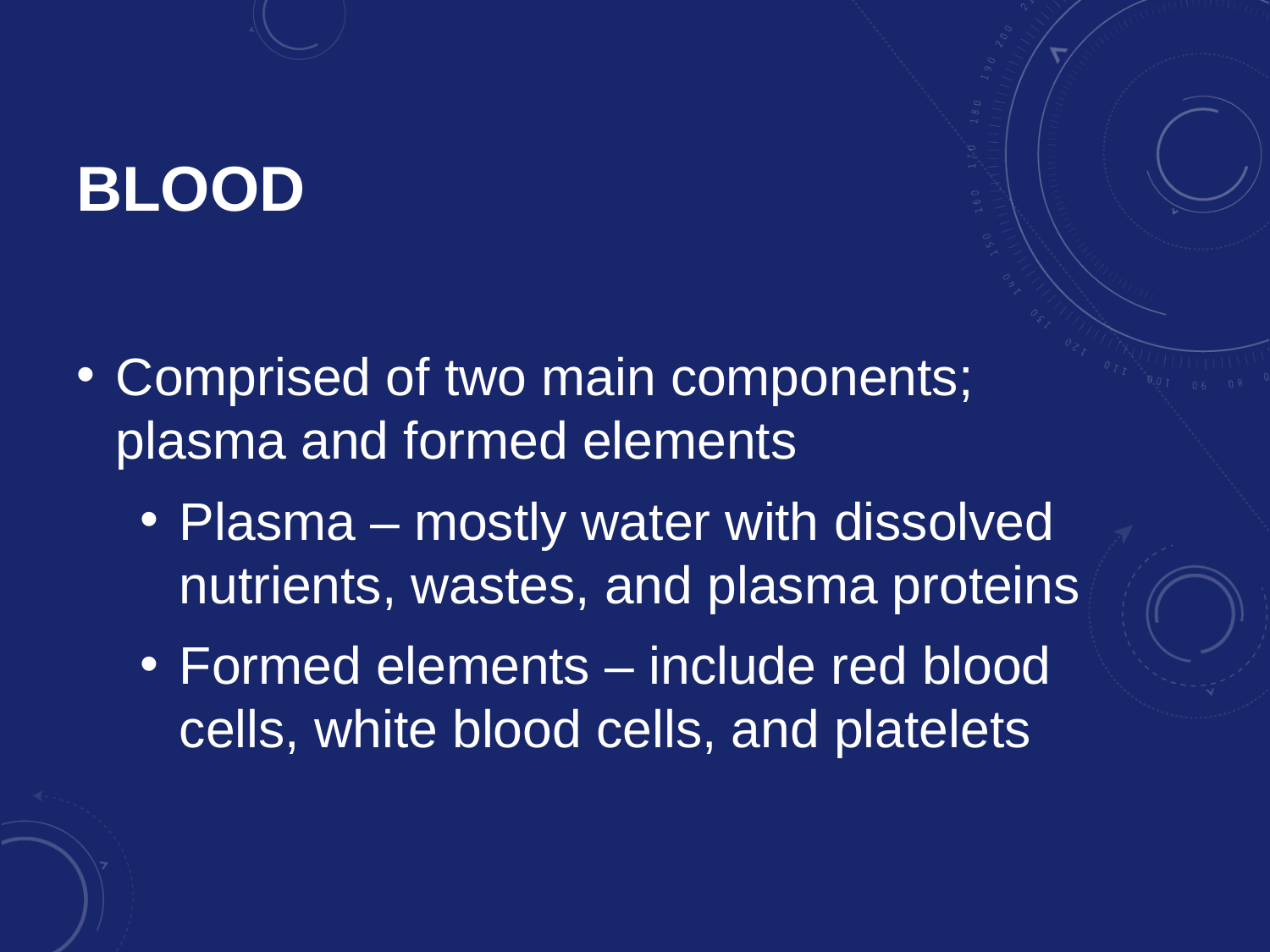

# Blood
Comprised of two main components; plasma and formed elements
Plasma – mostly water with dissolved nutrients, wastes, and plasma proteins
Formed elements – include red blood cells, white blood cells, and platelets